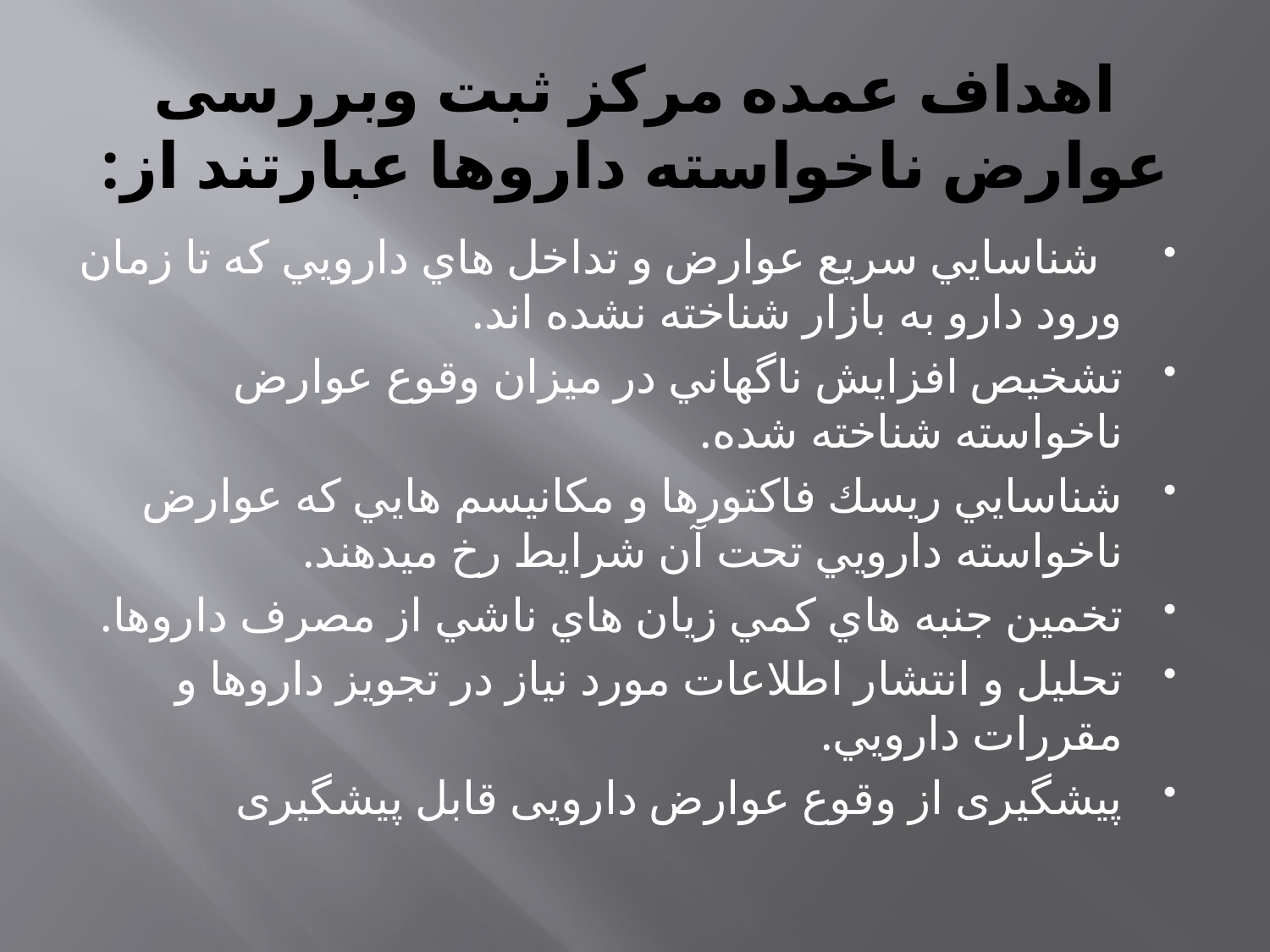

# اهداف عمده مرکز ثبت وبررسی عوارض ناخواسته داروها عبارتند از:
  شناسايي سريع عوارض و تداخل هاي دارويي كه تا زمان ورود دارو به بازار شناخته نشده اند.
تشخيص افزايش ناگهاني در ميزان وقوع عوارض ناخواسته شناخته شده.
شناسايي ريسك فاكتورها و مكانيسم هايي كه عوارض ناخواسته دارويي تحت آن شرايط رخ ميدهند.
تخمين جنبه هاي كمي زيان هاي ناشي از مصرف داروها.
تحليل و انتشار اطلاعات مورد نياز در تجويز داروها و مقررات دارويي.
پیشگیری از وقوع عوارض دارویی قابل پیشگیری